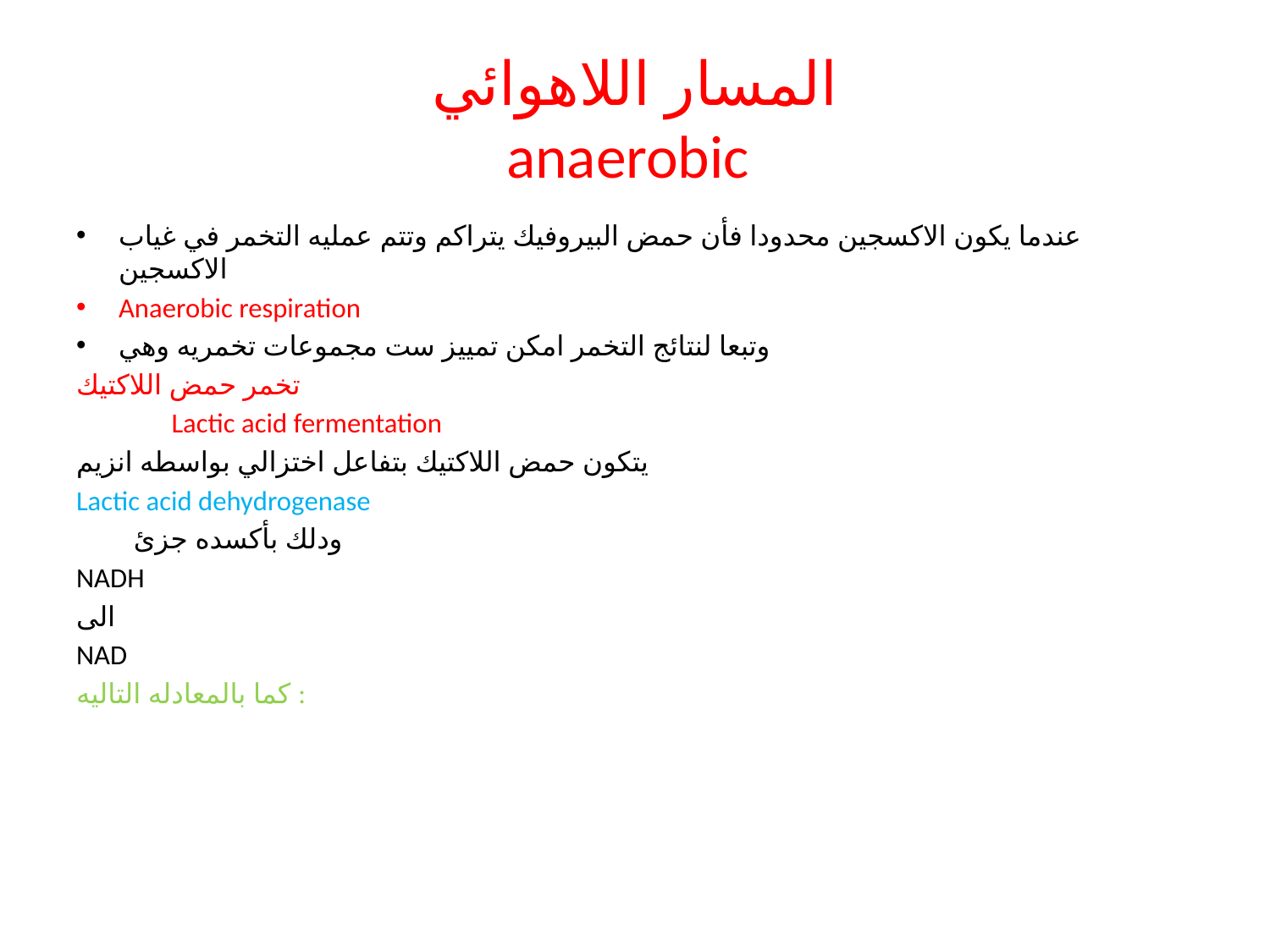

# المسار اللاهوائي anaerobic
عندما يكون الاكسجين محدودا فأن حمض البيروفيك يتراكم وتتم عمليه التخمر في غياب الاكسجين
Anaerobic respiration
وتبعا لنتائج التخمر امكن تمييز ست مجموعات تخمريه وهي
تخمر حمض اللاكتيك
               Lactic acid fermentation
يتكون حمض اللاكتيك بتفاعل اختزالي بواسطه انزيم
Lactic acid dehydrogenase
        ودلك بأكسده جزئ
NADH
الى
NAD
كما بالمعادله التاليه :